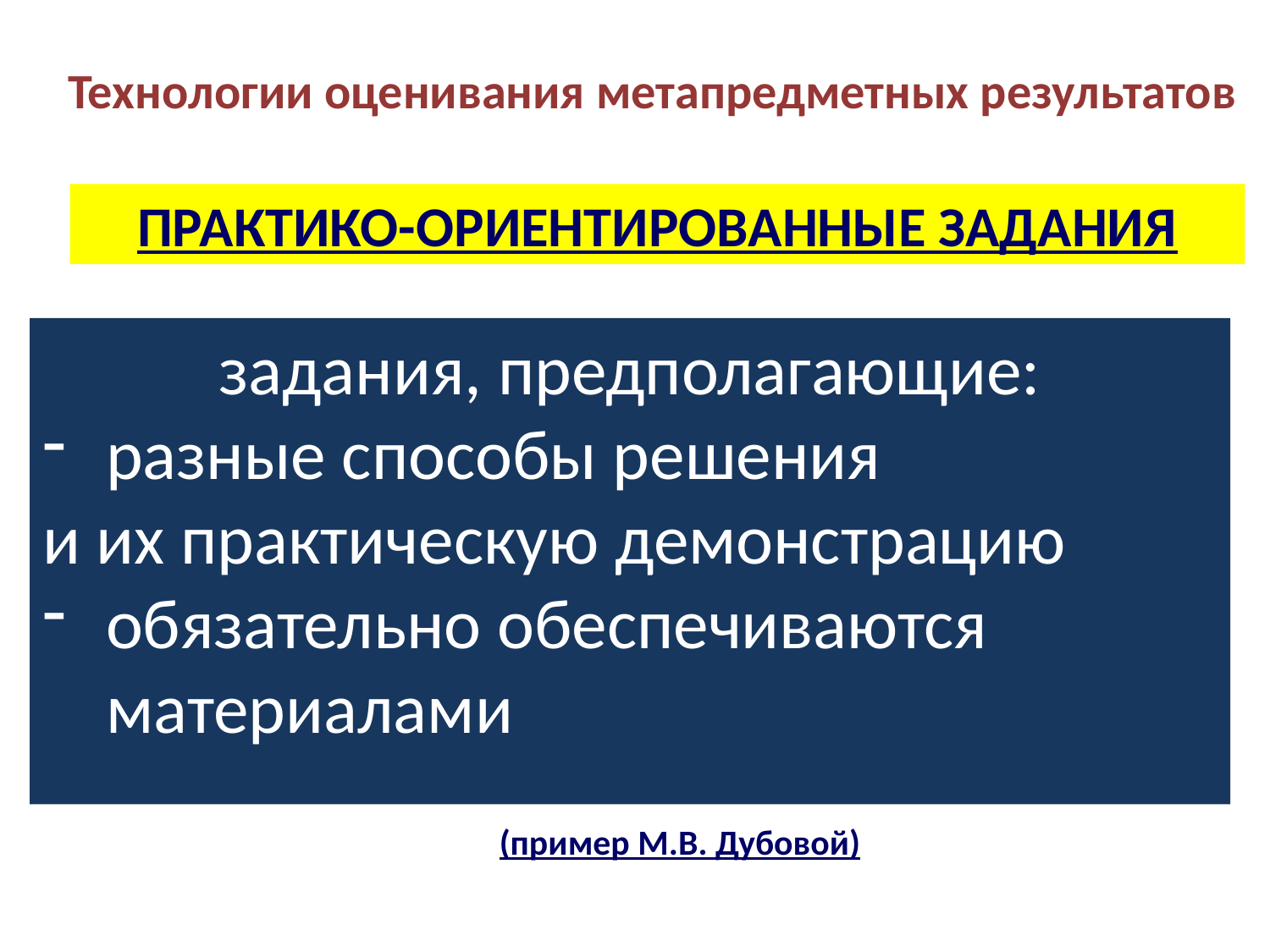

# Технологии оценивания метапредметных результатов
ПРАКТИКО-ОРИЕНТИРОВАННЫЕ ЗАДАНИЯ
задания, предполагающие:
разные способы решения
и их практическую демонстрацию
обязательно обеспечиваются материалами

(пример М.В. Дубовой)